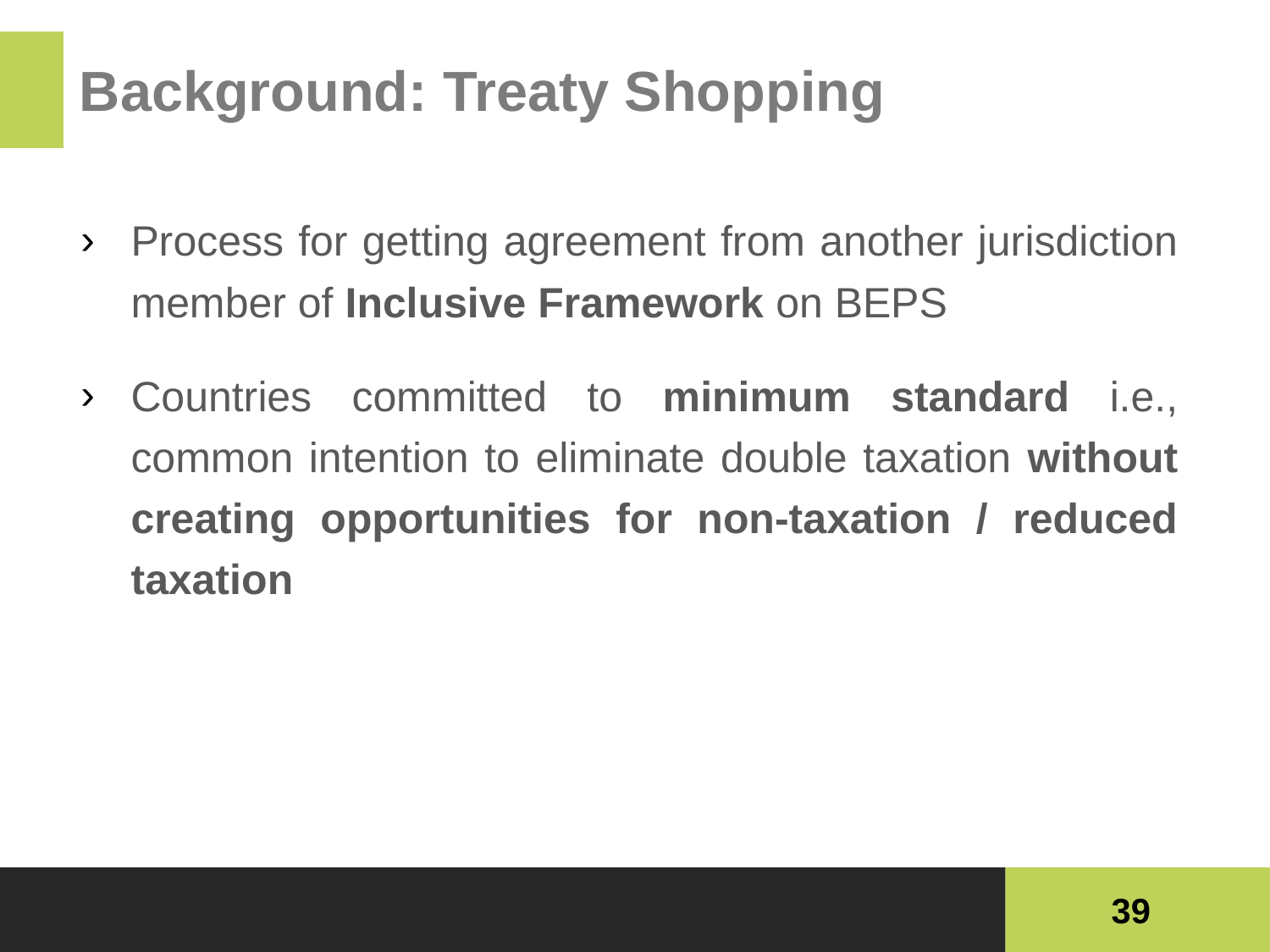

# Background: Treaty Shopping
Process for getting agreement from another jurisdiction member of Inclusive Framework on BEPS
Countries committed to minimum standard i.e., common intention to eliminate double taxation without creating opportunities for non-taxation / reduced taxation